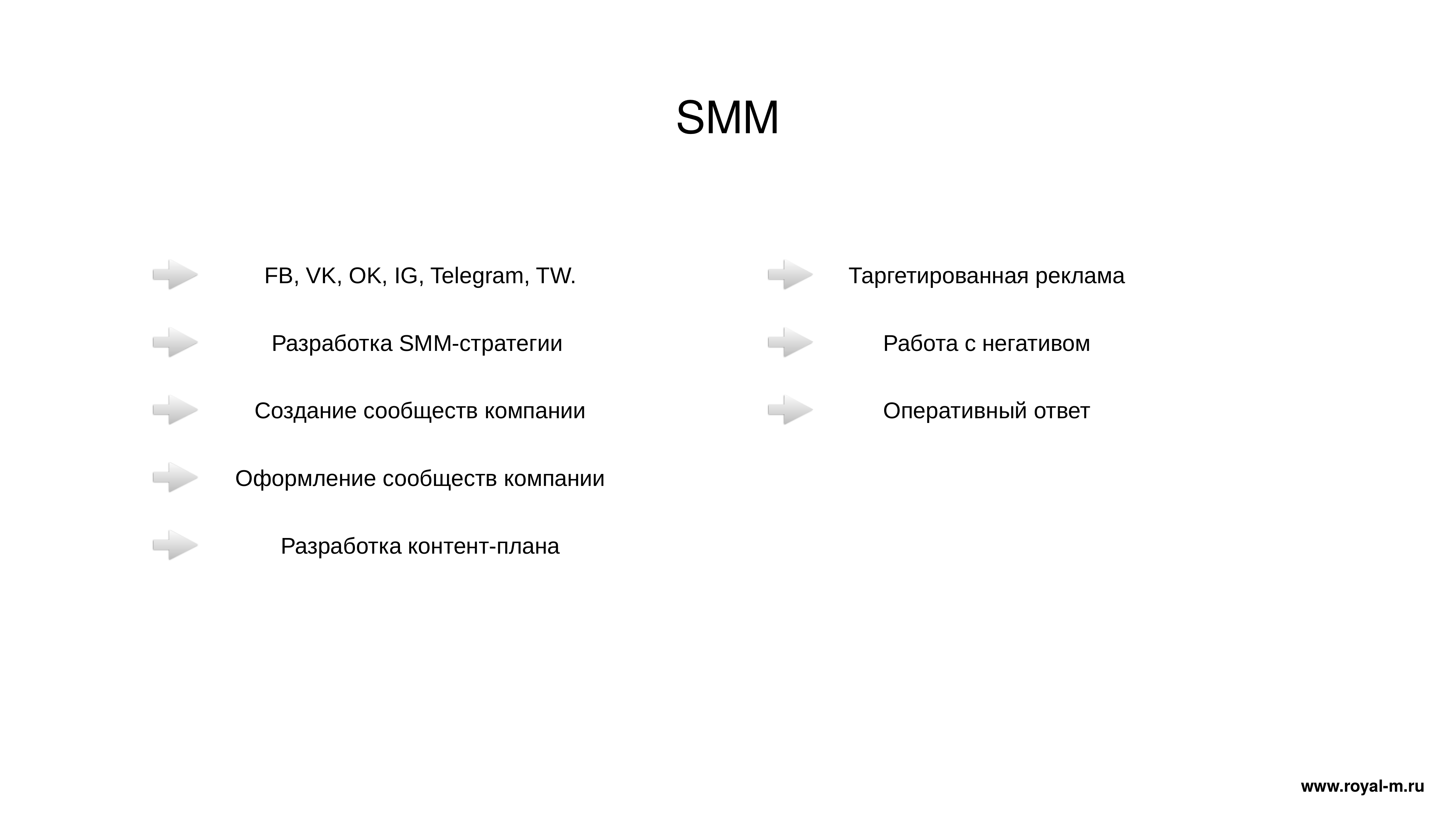

SMM
FB, VK, OK, IG, Telegram, TW.
Таргетированная реклама

Разработка SMM-стратегии
Работа с негативом

Создание сообществ компании
Оперативный ответ

Оформление сообществ компании

Разработка контент-плана

www.royal-m.ru